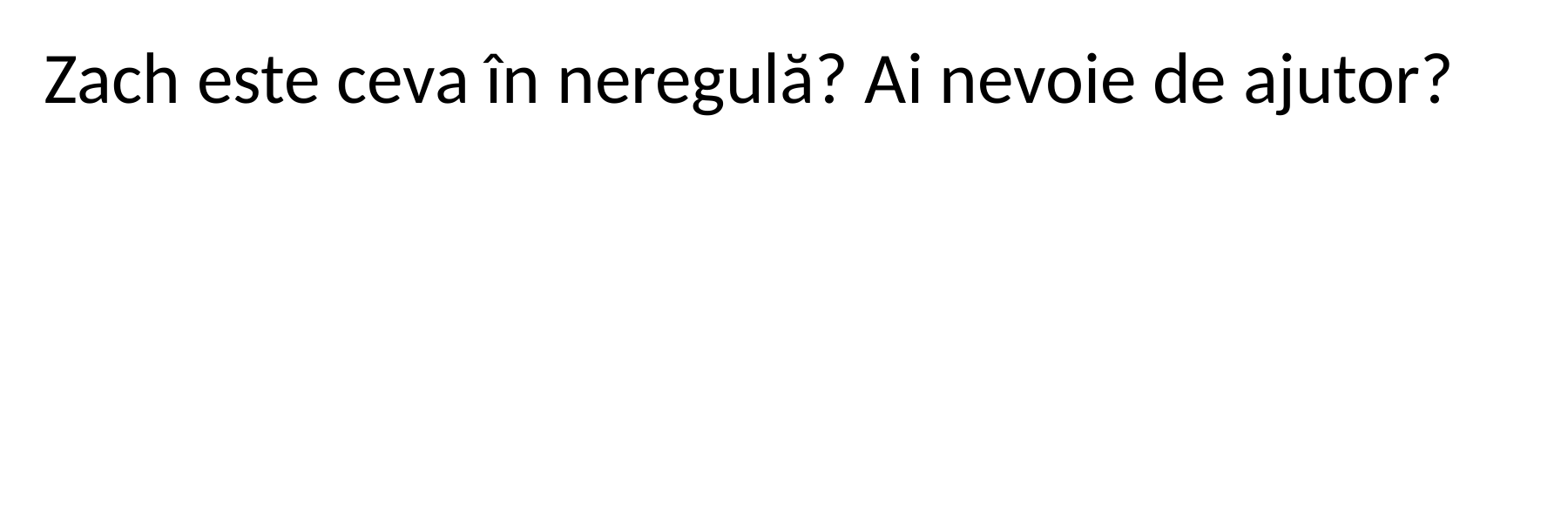

Zach este ceva în neregulă? Ai nevoie de ajutor?